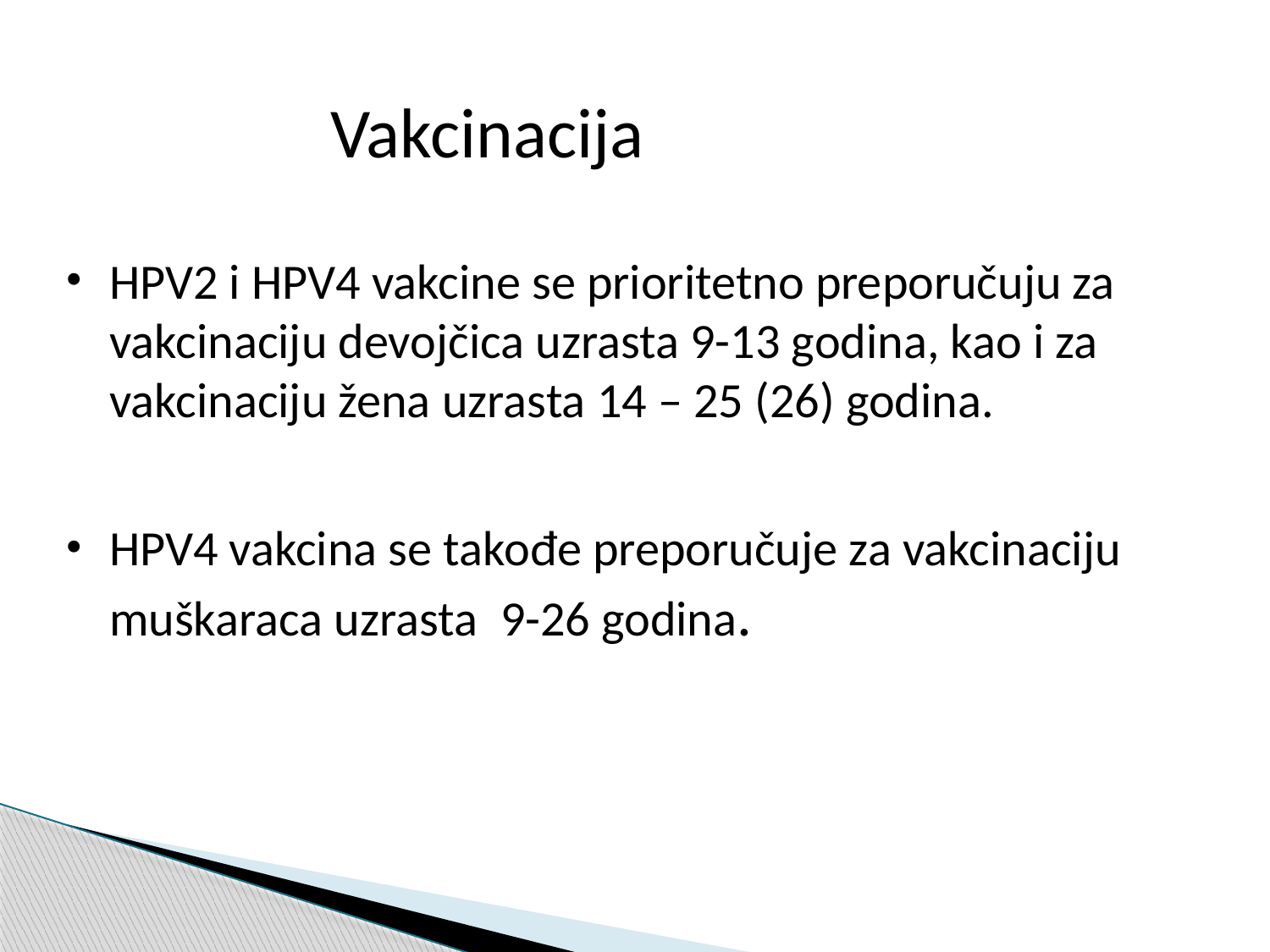

Vakcinacija
HPV2 i HPV4 vakcine se prioritetno preporučuju za vakcinaciju devojčica uzrasta 9-13 godina, kao i za vakcinaciju žena uzrasta 14 – 25 (26) godina.

HPV4 vakcina se takođe preporučuje za vakcinaciju muškaraca uzrasta  9-26 godina.